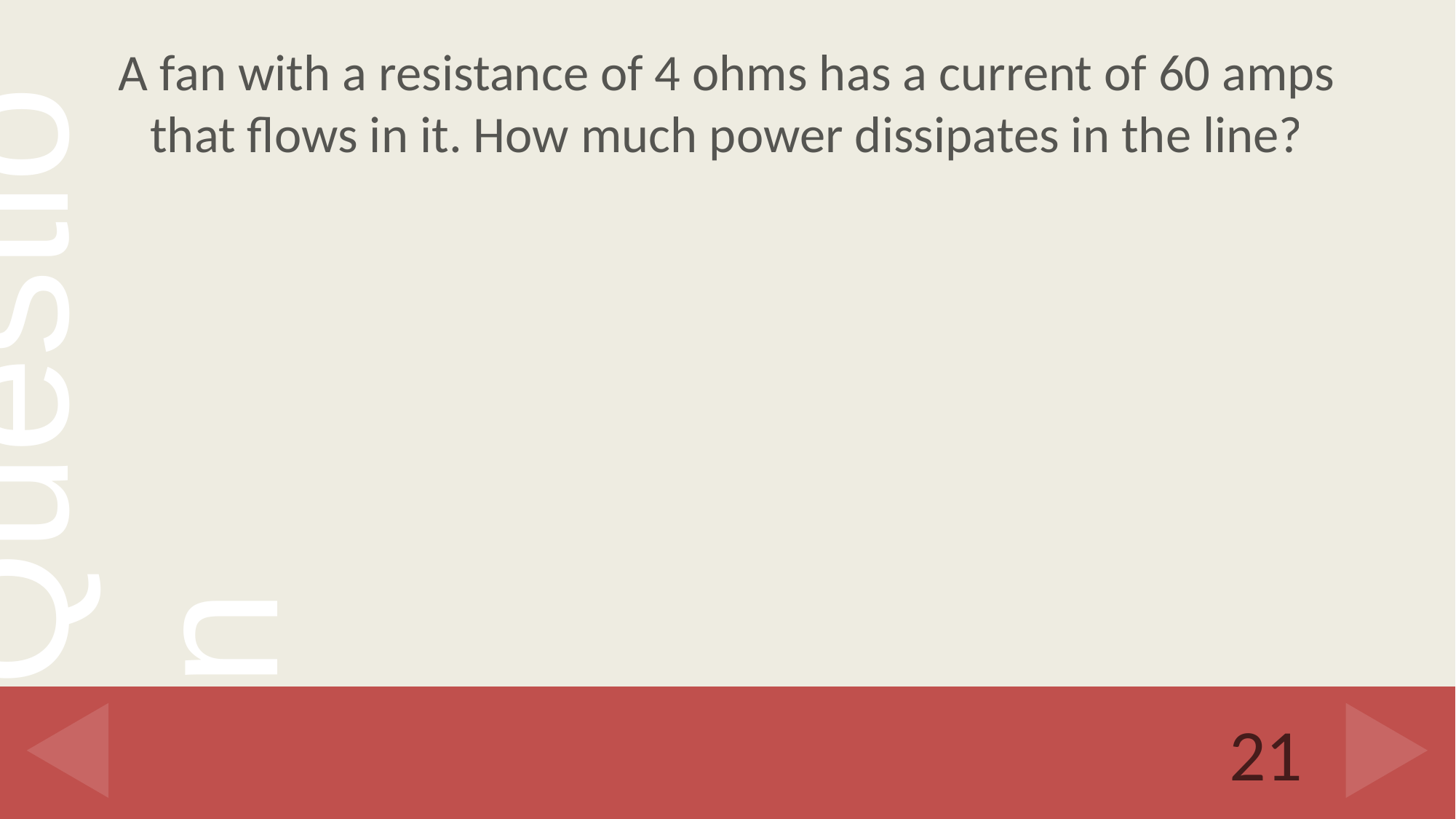

# A fan with a resistance of 4 ohms has a current of 60 amps that flows in it. How much power dissipates in the line?

21